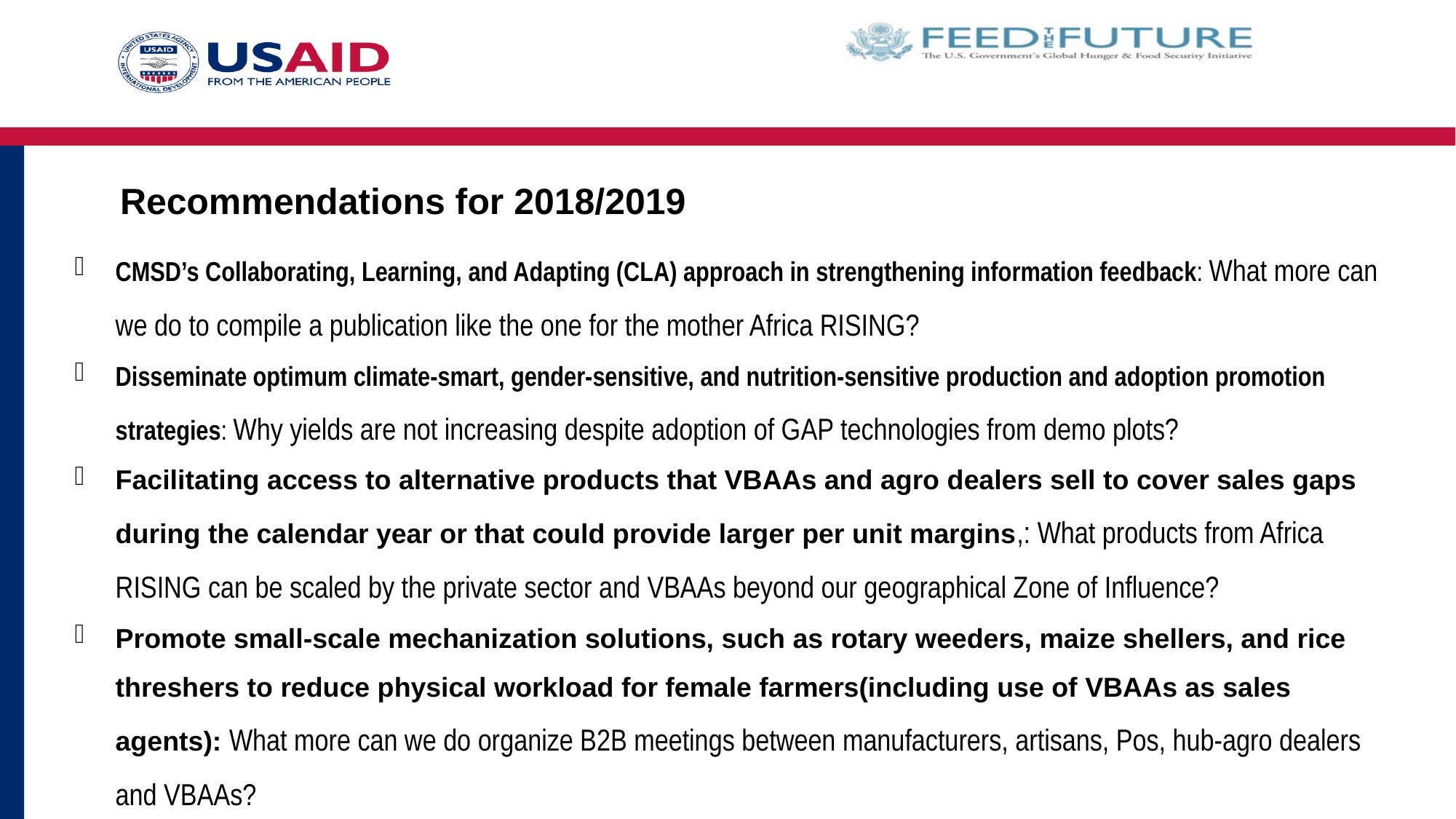

# Recommendations for 2018/2019
CMSD’s Collaborating, Learning, and Adapting (CLA) approach in strengthening information feedback: What more can we do to compile a publication like the one for the mother Africa RISING?
Disseminate optimum climate-smart, gender-sensitive, and nutrition-sensitive production and adoption promotion strategies: Why yields are not increasing despite adoption of GAP technologies from demo plots?
Facilitating access to alternative products that VBAAs and agro dealers sell to cover sales gaps during the calendar year or that could provide larger per unit margins,: What products from Africa RISING can be scaled by the private sector and VBAAs beyond our geographical Zone of Influence?
Promote small-scale mechanization solutions, such as rotary weeders, maize shellers, and rice threshers to reduce physical workload for female farmers(including use of VBAAs as sales agents): What more can we do organize B2B meetings between manufacturers, artisans, Pos, hub-agro dealers and VBAAs?